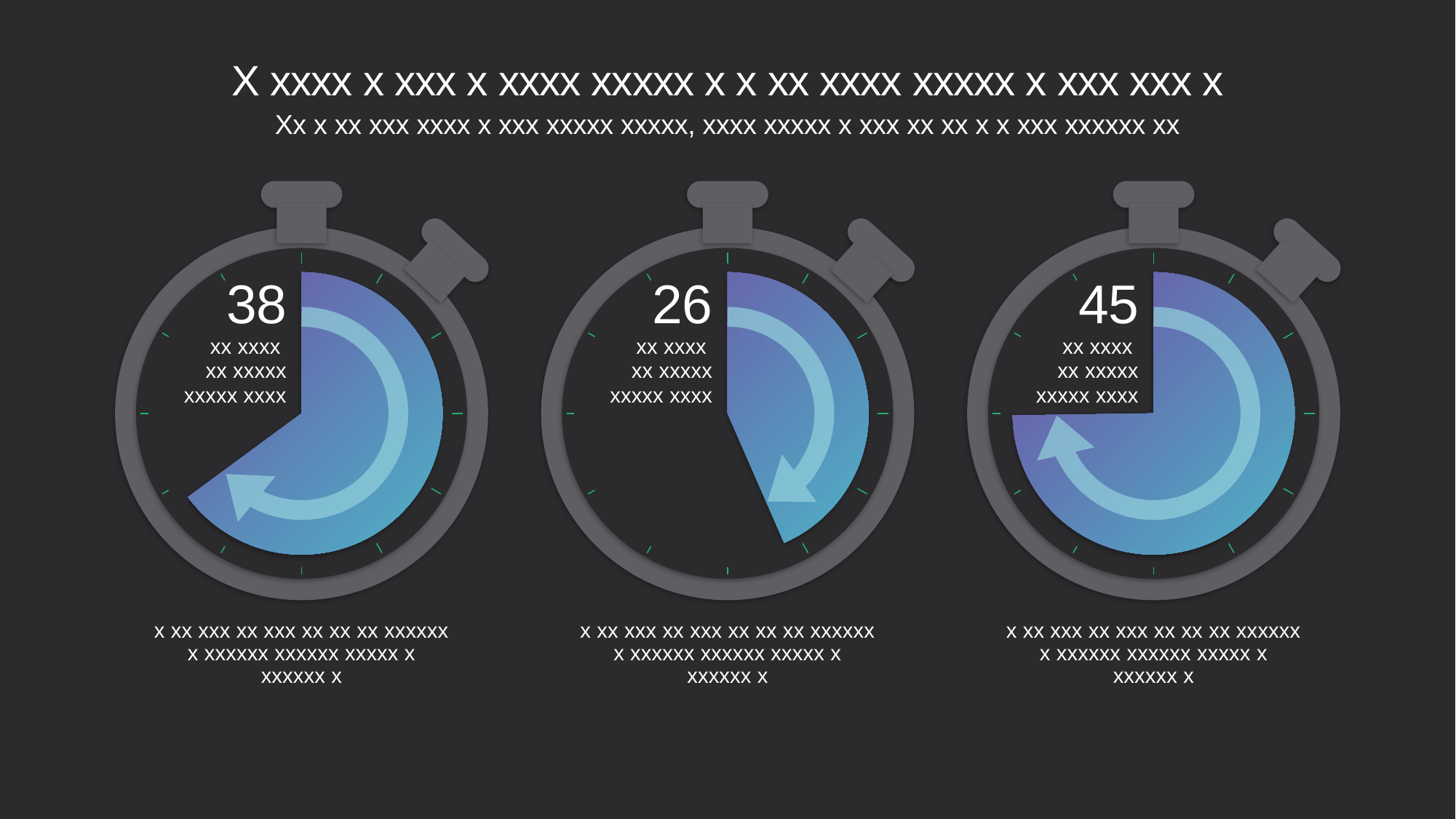

# X xxxx x xxx x xxxx xxxxx x x xx xxxx xxxxx x xxx xxx x
Xx x xx xxx xxxx x xxx xxxxx xxxxx, xxxx xxxxx x xxx xx xx x x xxx xxxxxx xx

38
xx xxxx
xx xxxxx xxxxx xxxx
26
xx xxxx
xx xxxxx xxxxx xxxx
45
xx xxxx
xx xxxxx xxxxx xxxx

x xx xxx xx xxx xx xx xx xxxxxx x xxxxxx xxxxxx xxxxx x xxxxxx x
x xx xxx xx xxx xx xx xx xxxxxx x xxxxxx xxxxxx xxxxx x xxxxxx x
x xx xxx xx xxx xx xx xx xxxxxx x xxxxxx xxxxxx xxxxx x xxxxxx x